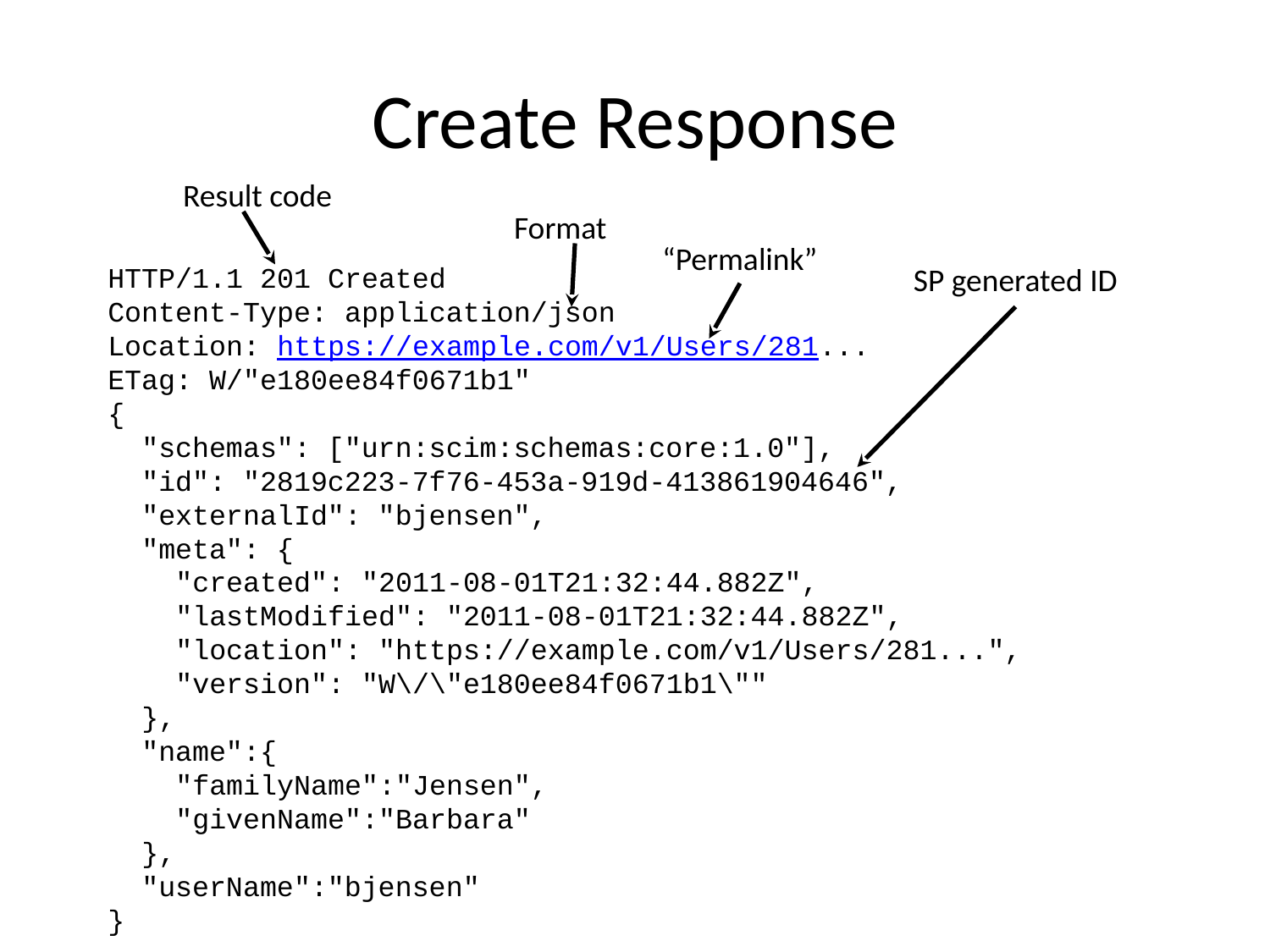

# Create Response
Result code
Format
“Permalink”
HTTP/1.1 201 Created
Content-Type: application/json
Location: https://example.com/v1/Users/281...
ETag: W/"e180ee84f0671b1"
{
  "schemas": ["urn:scim:schemas:core:1.0"],
  "id": "2819c223-7f76-453a-919d-413861904646",
  "externalId": "bjensen",
  "meta": {
    "created": "2011-08-01T21:32:44.882Z",
    "lastModified": "2011-08-01T21:32:44.882Z",
    "location": "https://example.com/v1/Users/281...",
    "version": "W\/\"e180ee84f0671b1\""
  },
  "name":{
    "familyName":"Jensen",
    "givenName":"Barbara"
  },
  "userName":"bjensen"
}
SP generated ID